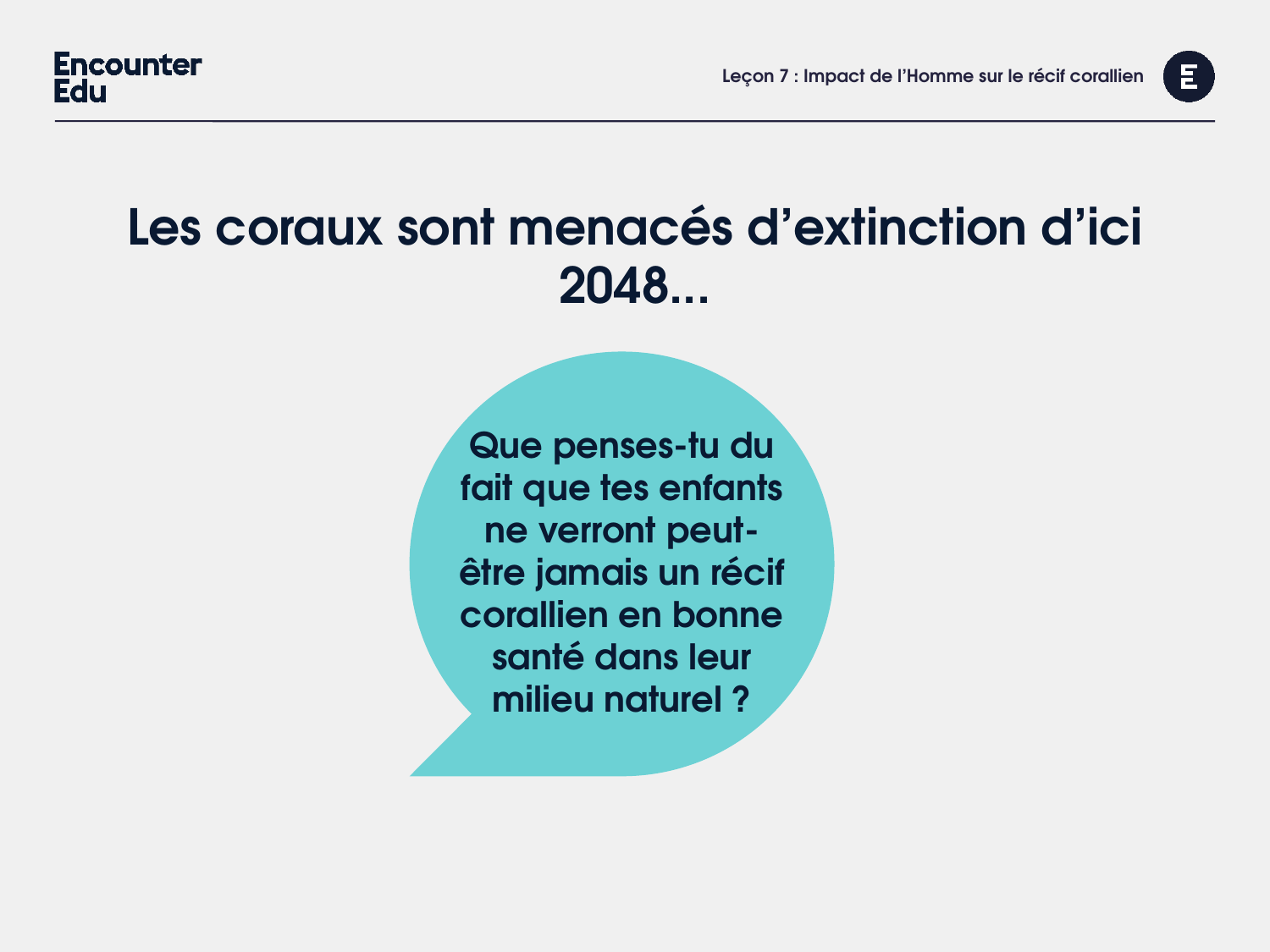

# Leçon 7 : Impact de l’Homme sur le récif corallien
Les coraux sont menacés d’extinction d’ici 2048...

Que penses-tu du fait que tes enfants ne verront peut-être jamais un récif corallien en bonne santé dans leur milieu naturel ?